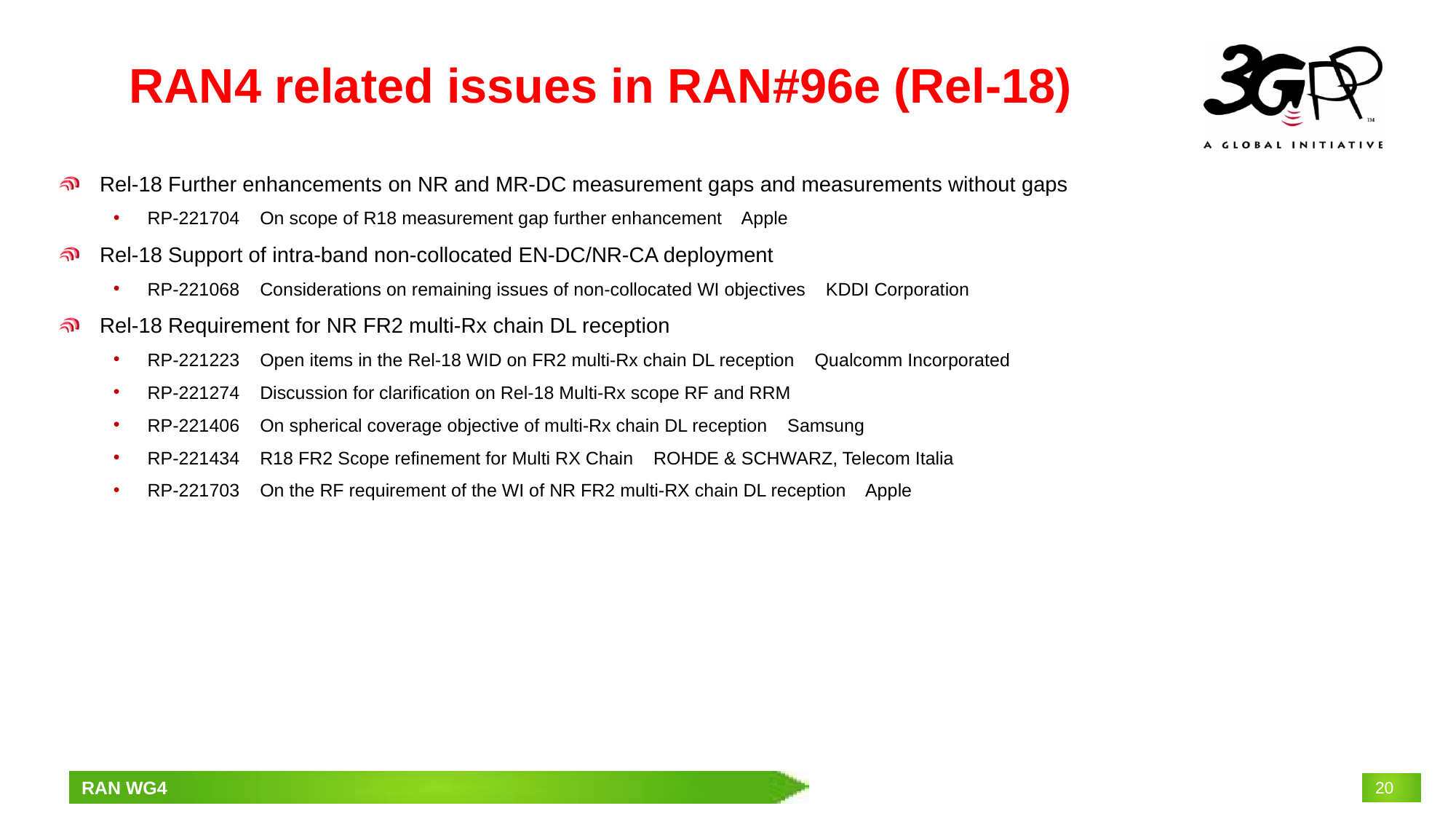

# RAN4 related issues in RAN#96e (Rel-18)
Rel-18 Further enhancements on NR and MR-DC measurement gaps and measurements without gaps
RP‑221704    On scope of R18 measurement gap further enhancement    Apple
Rel-18 Support of intra-band non-collocated EN-DC/NR-CA deployment
RP‑221068    Considerations on remaining issues of non-collocated WI objectives    KDDI Corporation
Rel-18 Requirement for NR FR2 multi-Rx chain DL reception
RP‑221223    Open items in the Rel-18 WID on FR2 multi-Rx chain DL reception    Qualcomm Incorporated
RP‑221274    Discussion for clarification on Rel-18 Multi-Rx scope RF and RRM
RP‑221406    On spherical coverage objective of multi-Rx chain DL reception    Samsung
RP‑221434    R18 FR2 Scope refinement for Multi RX Chain    ROHDE & SCHWARZ, Telecom Italia
RP‑221703    On the RF requirement of the WI of NR FR2 multi-RX chain DL reception    Apple